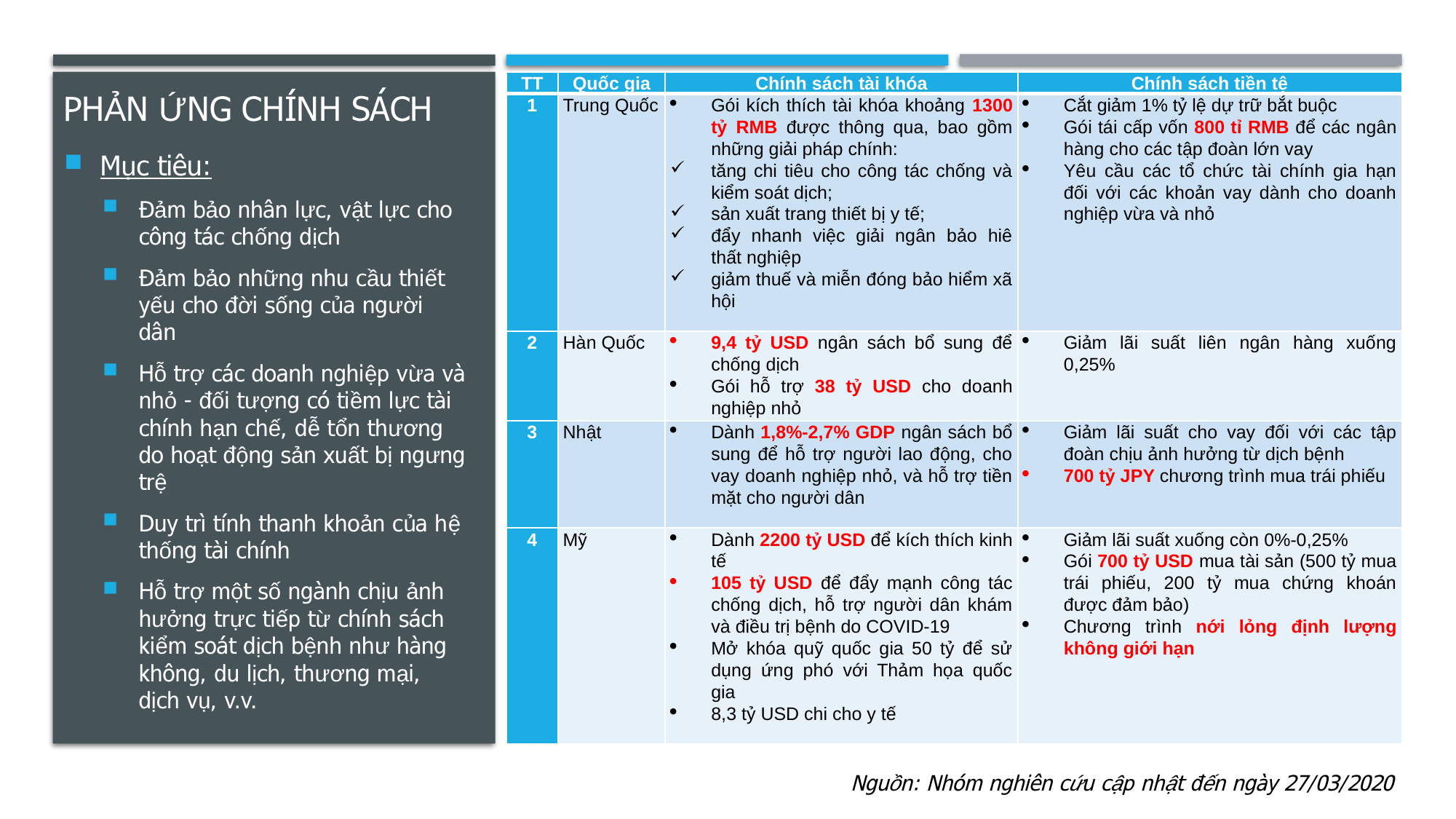

# Phản ứng chính sách

| TT | Quốc gia | Chính sách tài khóa | Chính sách tiền tệ |
| --- | --- | --- | --- |
| 1 | Trung Quốc | Gói kích thích tài khóa khoảng 1300 tỷ RMB được thông qua, bao gồm những giải pháp chính: tăng chi tiêu cho công tác chống và kiểm soát dịch; sản xuất trang thiết bị y tế; đẩy nhanh việc giải ngân bảo hiê thất nghiệp giảm thuế và miễn đóng bảo hiểm xã hội | Cắt giảm 1% tỷ lệ dự trữ bắt buộc Gói tái cấp vốn 800 tỉ RMB để các ngân hàng cho các tập đoàn lớn vay Yêu cầu các tổ chức tài chính gia hạn đối với các khoản vay dành cho doanh nghiệp vừa và nhỏ |
| 2 | Hàn Quốc | 9,4 tỷ USD ngân sách bổ sung để chống dịch Gói hỗ trợ 38 tỷ USD cho doanh nghiệp nhỏ | Giảm lãi suất liên ngân hàng xuống 0,25% |
| 3 | Nhật | Dành 1,8%-2,7% GDP ngân sách bổ sung để hỗ trợ người lao động, cho vay doanh nghiệp nhỏ, và hỗ trợ tiền mặt cho người dân | Giảm lãi suất cho vay đối với các tập đoàn chịu ảnh hưởng từ dịch bệnh 700 tỷ JPY chương trình mua trái phiếu |
| 4 | Mỹ | Dành 2200 tỷ USD để kích thích kinh tế 105 tỷ USD để đẩy mạnh công tác chống dịch, hỗ trợ người dân khám và điều trị bệnh do COVID-19 Mở khóa quỹ quốc gia 50 tỷ để sử dụng ứng phó với Thảm họa quốc gia 8,3 tỷ USD chi cho y tế | Giảm lãi suất xuống còn 0%-0,25% Gói 700 tỷ USD mua tài sản (500 tỷ mua trái phiếu, 200 tỷ mua chứng khoán được đảm bảo) Chương trình nới lỏng định lượng không giới hạn |
Mục tiêu:
Đảm bảo nhân lực, vật lực cho công tác chống dịch
Đảm bảo những nhu cầu thiết yếu cho đời sống của người dân
Hỗ trợ các doanh nghiệp vừa và nhỏ - đối tượng có tiềm lực tài chính hạn chế, dễ tổn thương do hoạt động sản xuất bị ngưng trệ
Duy trì tính thanh khoản của hệ thống tài chính
Hỗ trợ một số ngành chịu ảnh hưởng trực tiếp từ chính sách kiểm soát dịch bệnh như hàng không, du lịch, thương mại, dịch vụ, v.v.
Nguồn: Nhóm nghiên cứu cập nhật đến ngày 27/03/2020